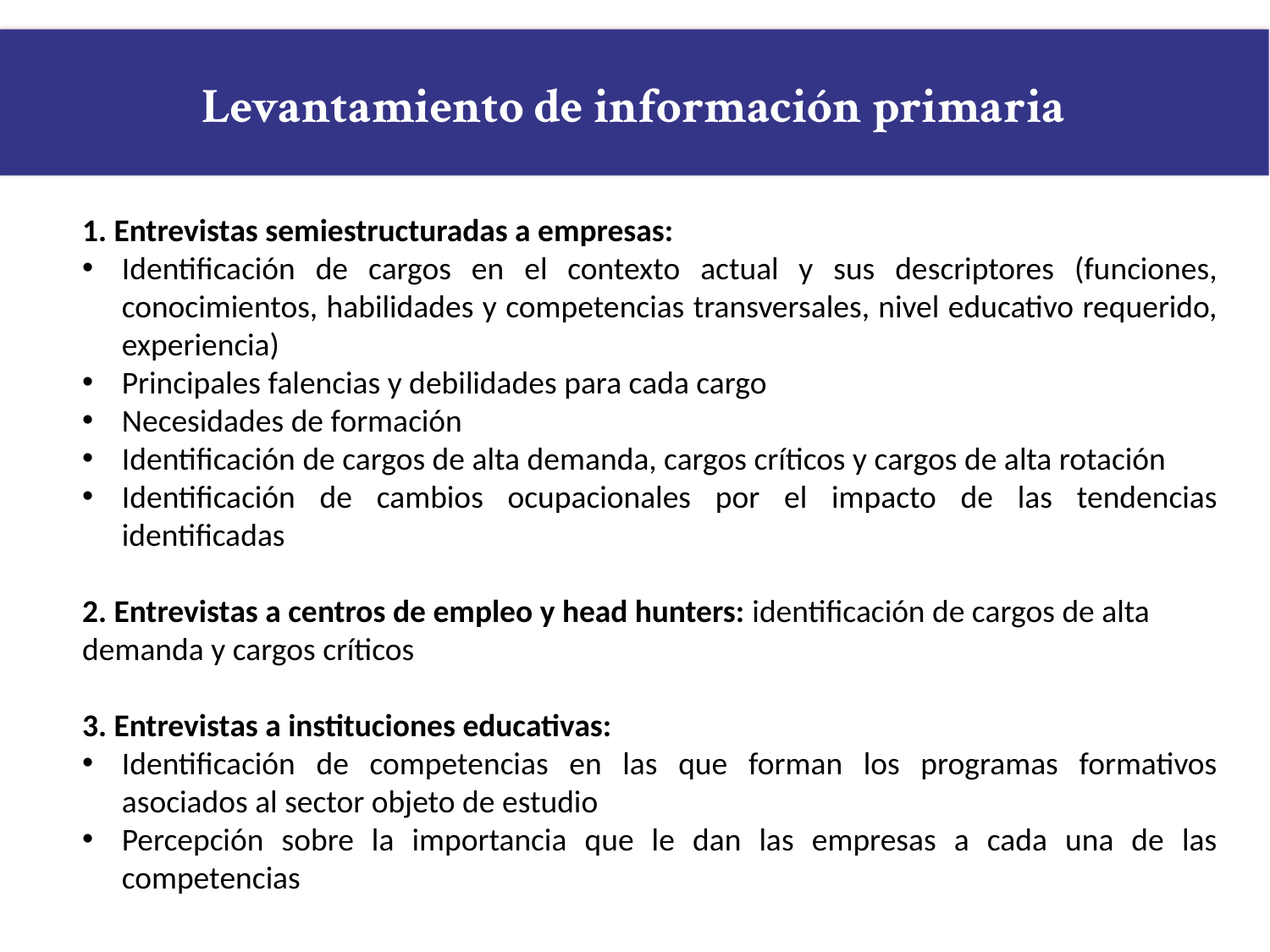

Levantamiento de información primaria
1. Entrevistas semiestructuradas a empresas:
Identificación de cargos en el contexto actual y sus descriptores (funciones, conocimientos, habilidades y competencias transversales, nivel educativo requerido, experiencia)
Principales falencias y debilidades para cada cargo
Necesidades de formación
Identificación de cargos de alta demanda, cargos críticos y cargos de alta rotación
Identificación de cambios ocupacionales por el impacto de las tendencias identificadas

2. Entrevistas a centros de empleo y head hunters: identificación de cargos de alta demanda y cargos críticos

3. Entrevistas a instituciones educativas:
Identificación de competencias en las que forman los programas formativos asociados al sector objeto de estudio
Percepción sobre la importancia que le dan las empresas a cada una de las competencias